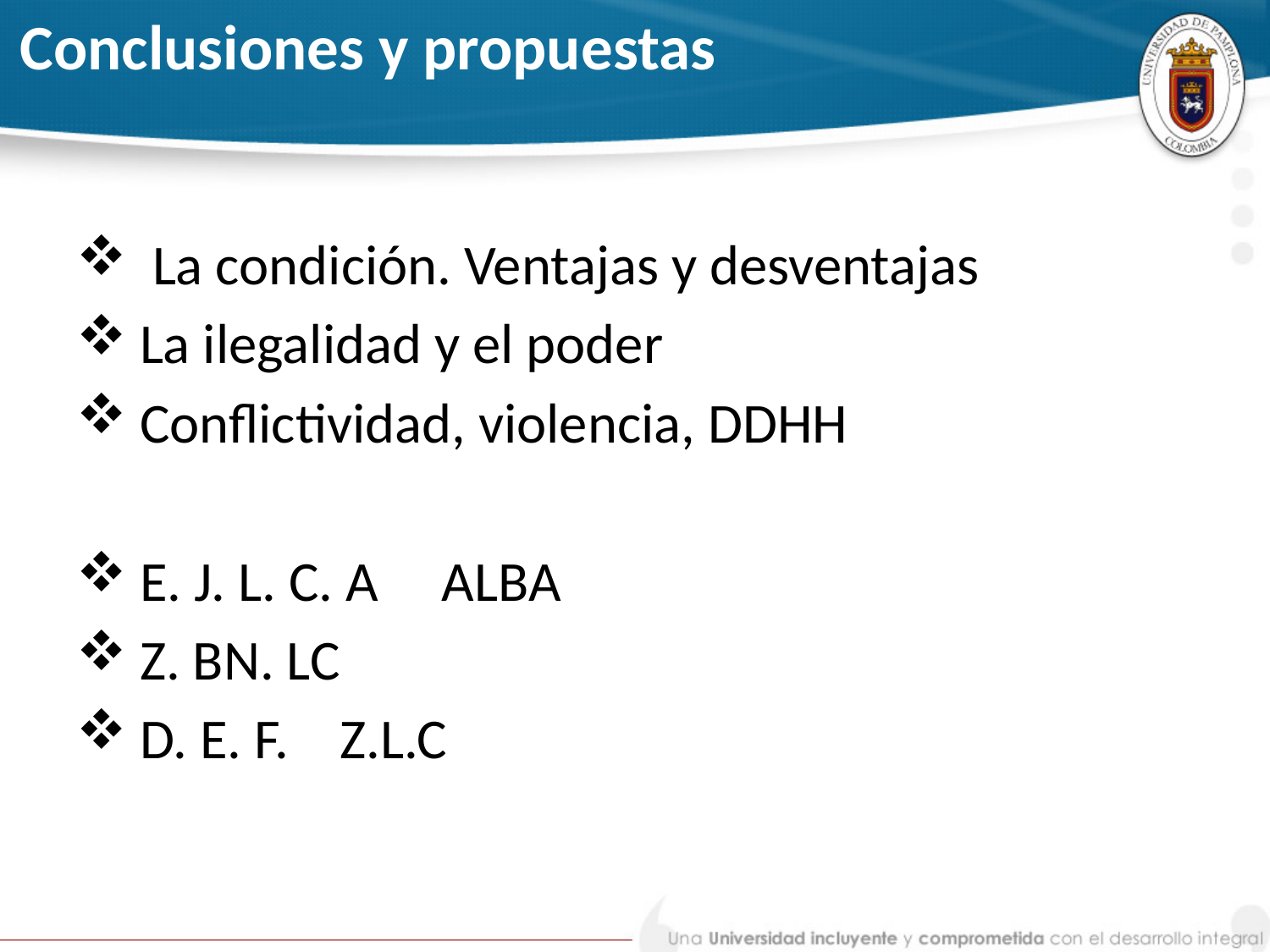

# Conclusiones y propuestas
 La condición. Ventajas y desventajas
La ilegalidad y el poder
Conflictividad, violencia, DDHH

E. J. L. C. A     ALBA
Z. BN. LC
D. E. F.    Z.L.C